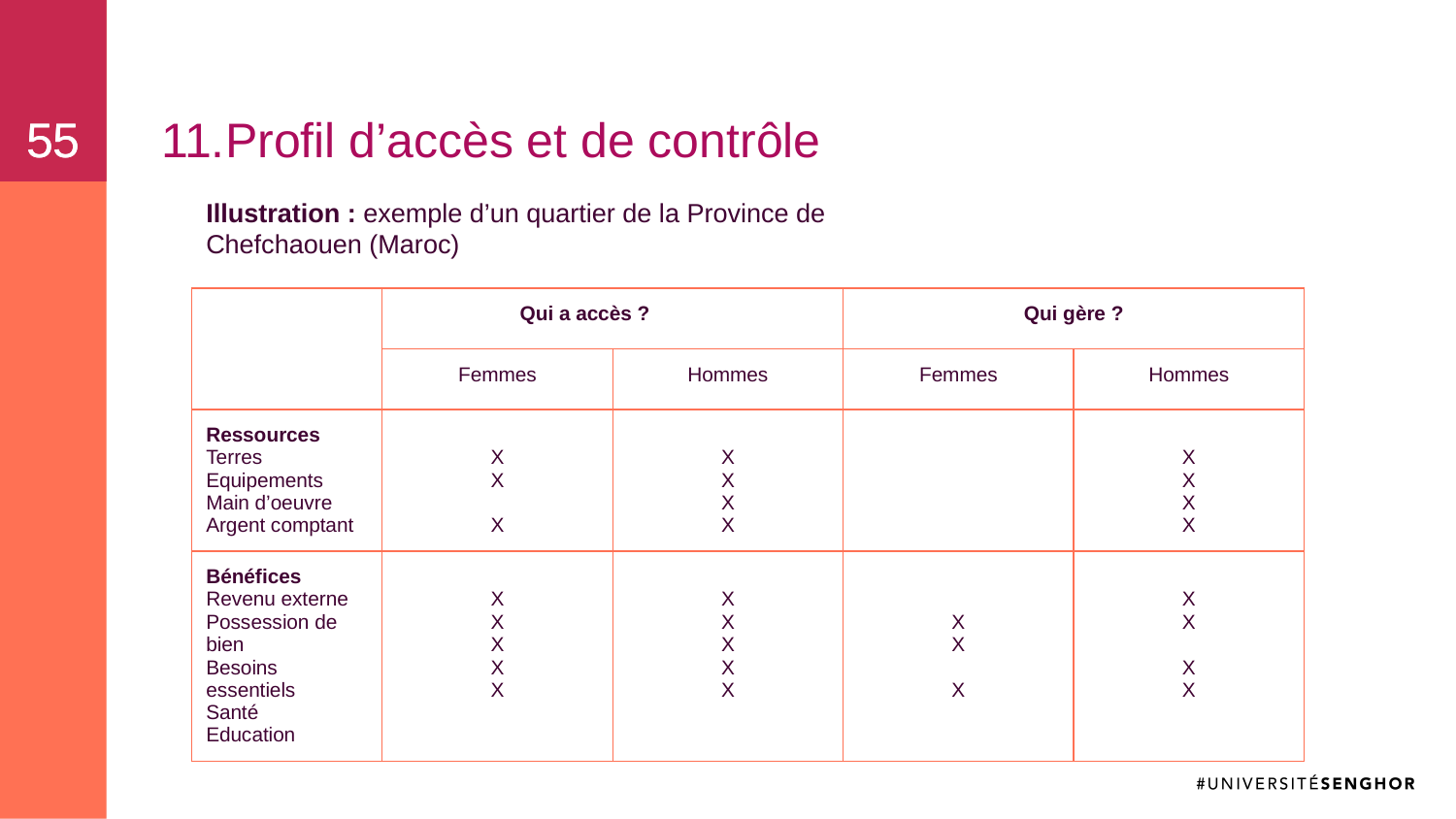

55
55
# Profil d’accès et de contrôle
Illustration : exemple d’un quartier de la Province de Chefchaouen (Maroc)

|  | Qui a accès ? |  | Qui gère ? |  |
| --- | --- | --- | --- | --- |
|  | Femmes | Hommes | Femmes | Hommes |
| Ressources Terres Equipements Main d’oeuvre Argent comptant | X X X | X X X X |  | X X X X |
| Bénéfices Revenu externe Possession de bien Besoins essentiels Santé Education | X X X X X | X X X X X | X X X | X X X X |